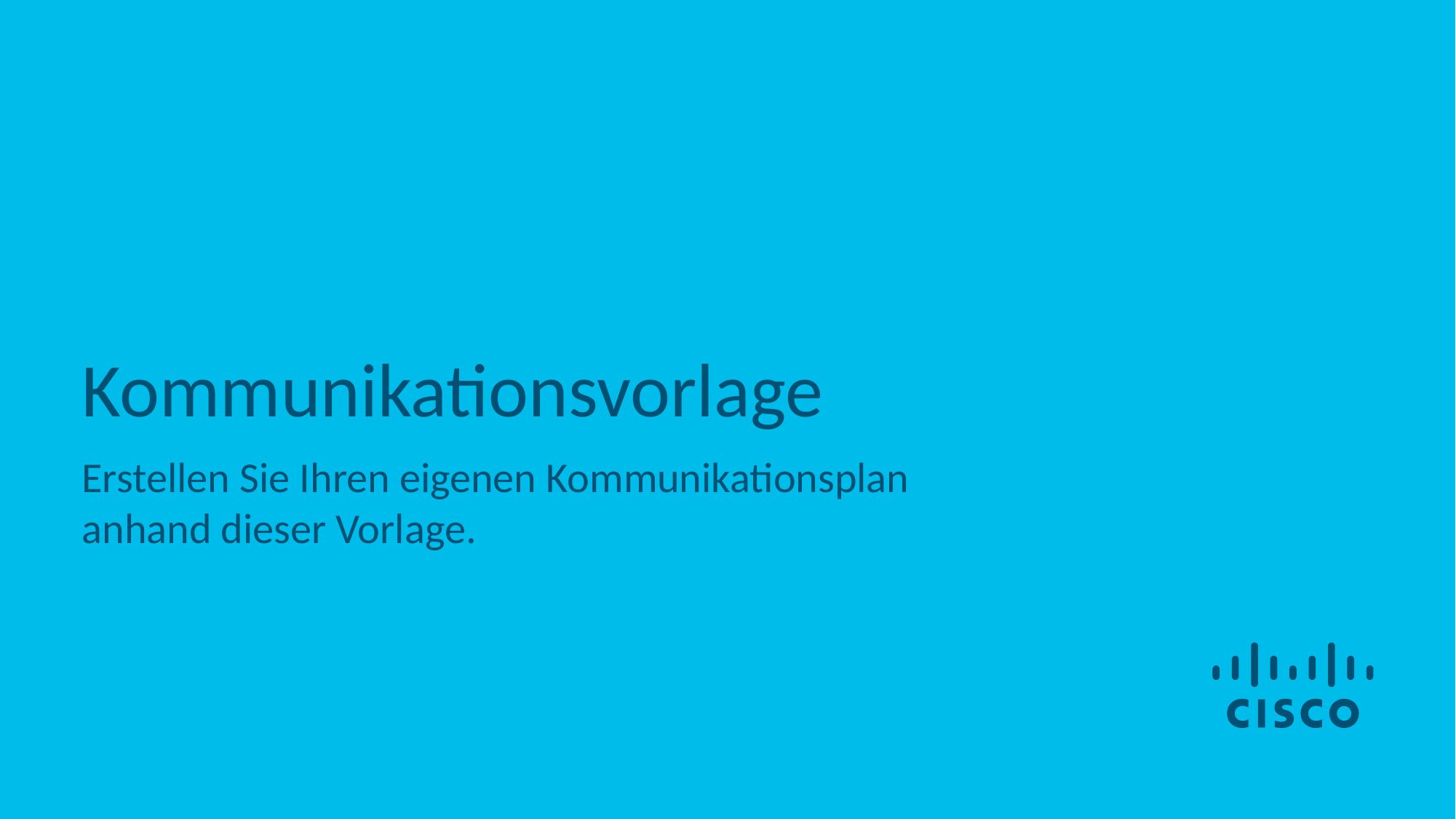

Kommunikationsvorlage
Erstellen Sie Ihren eigenen Kommunikationsplan anhand dieser Vorlage.